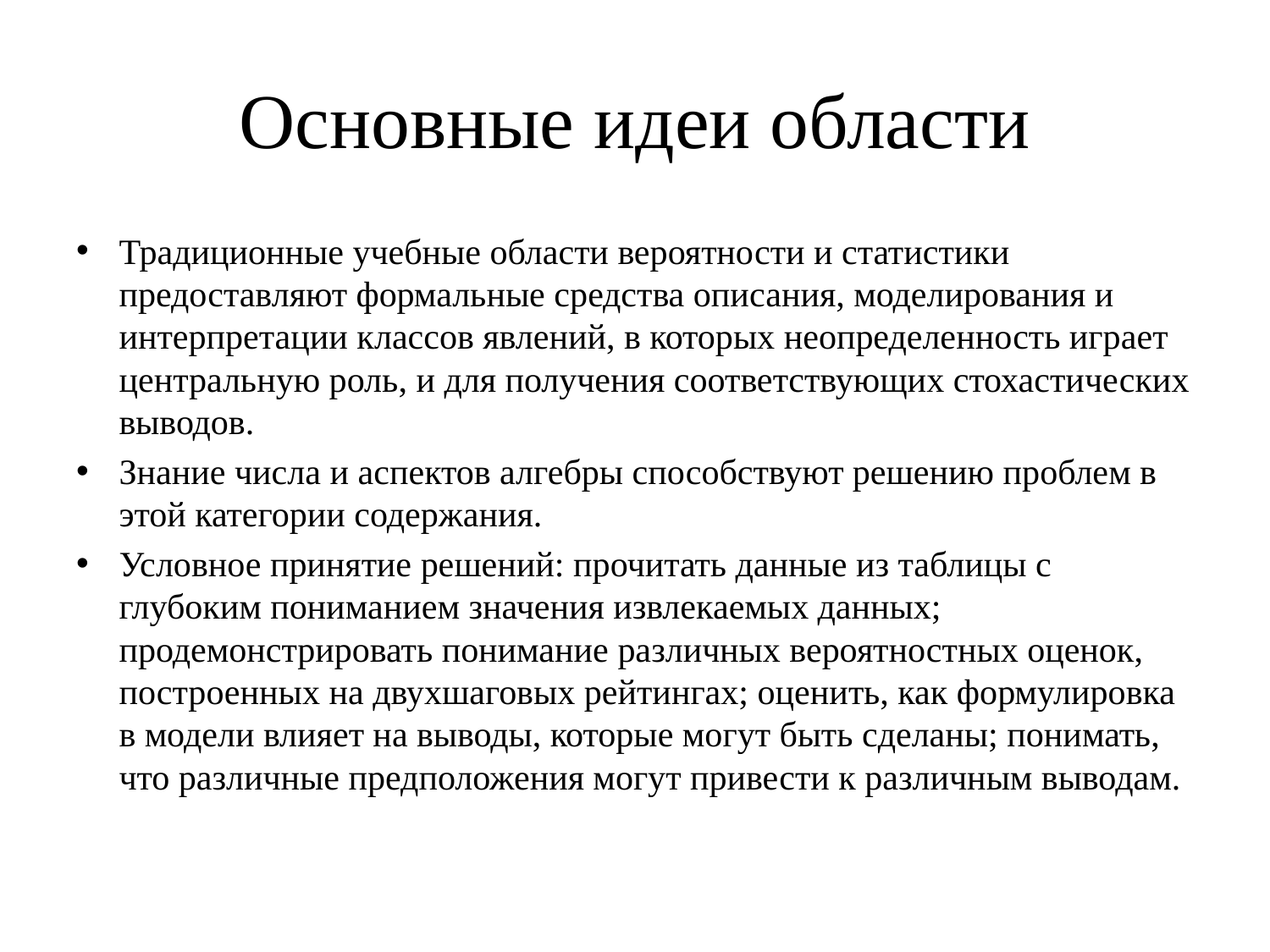

# Основные идеи области
Традиционные учебные области вероятности и статистики предоставляют формальные средства описания, моделирования и интерпретации классов явлений, в которых неопределенность играет центральную роль, и для получения соответствующих стохастических выводов.
Знание числа и аспектов алгебры способствуют решению проблем в этой категории содержания.
Условное принятие решений: прочитать данные из таблицы с глубоким пониманием значения извлекаемых данных; продемонстрировать понимание различных вероятностных оценок, построенных на двухшаговых рейтингах; оценить, как формулировка в модели влияет на выводы, которые могут быть сделаны; понимать, что различные предположения могут привести к различным выводам.